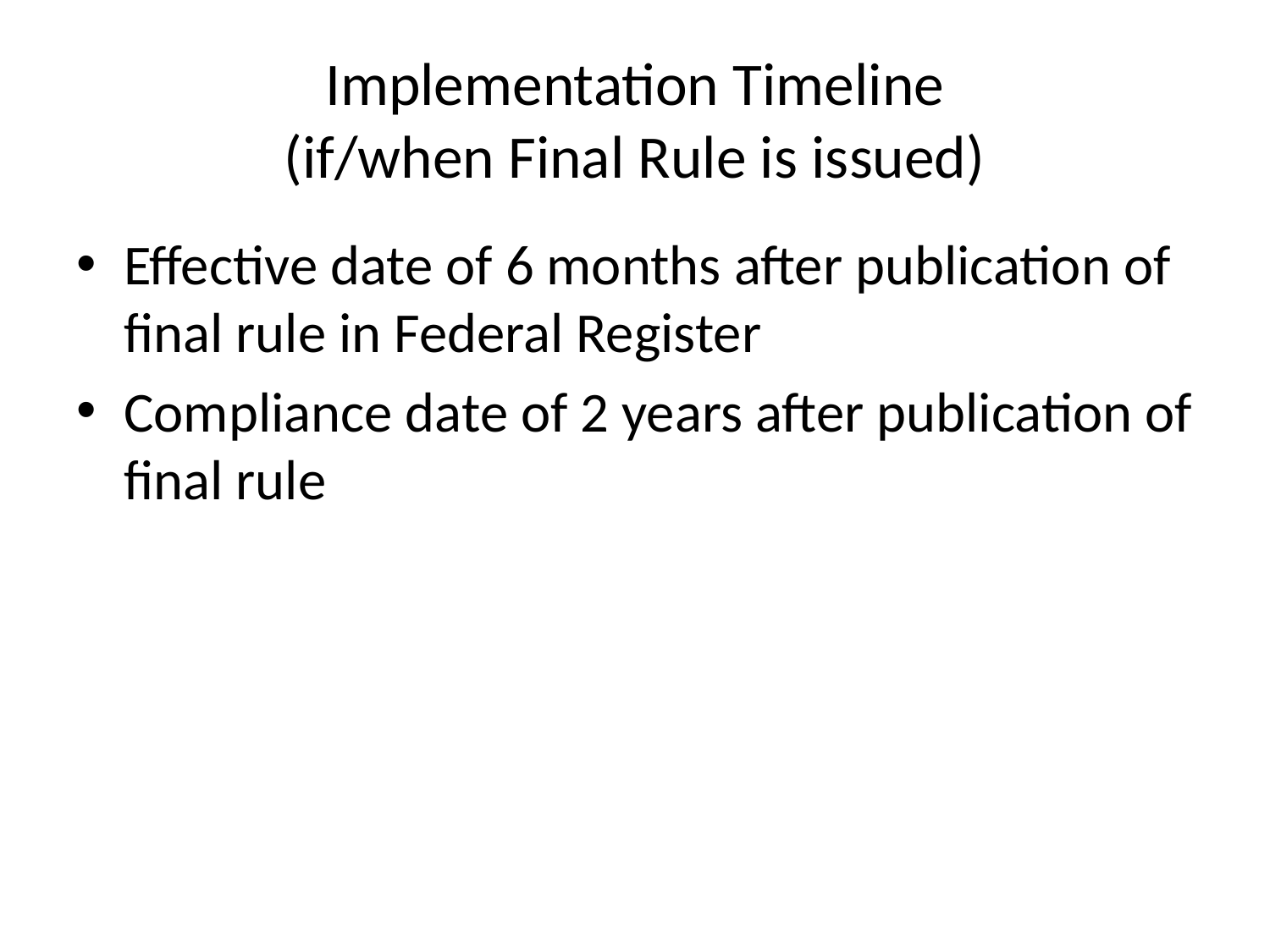

# Implementation Timeline (if/when Final Rule is issued)
Effective date of 6 months after publication of final rule in Federal Register
Compliance date of 2 years after publication of final rule